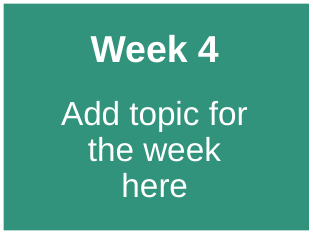

Week 4
Add topic for the week
here